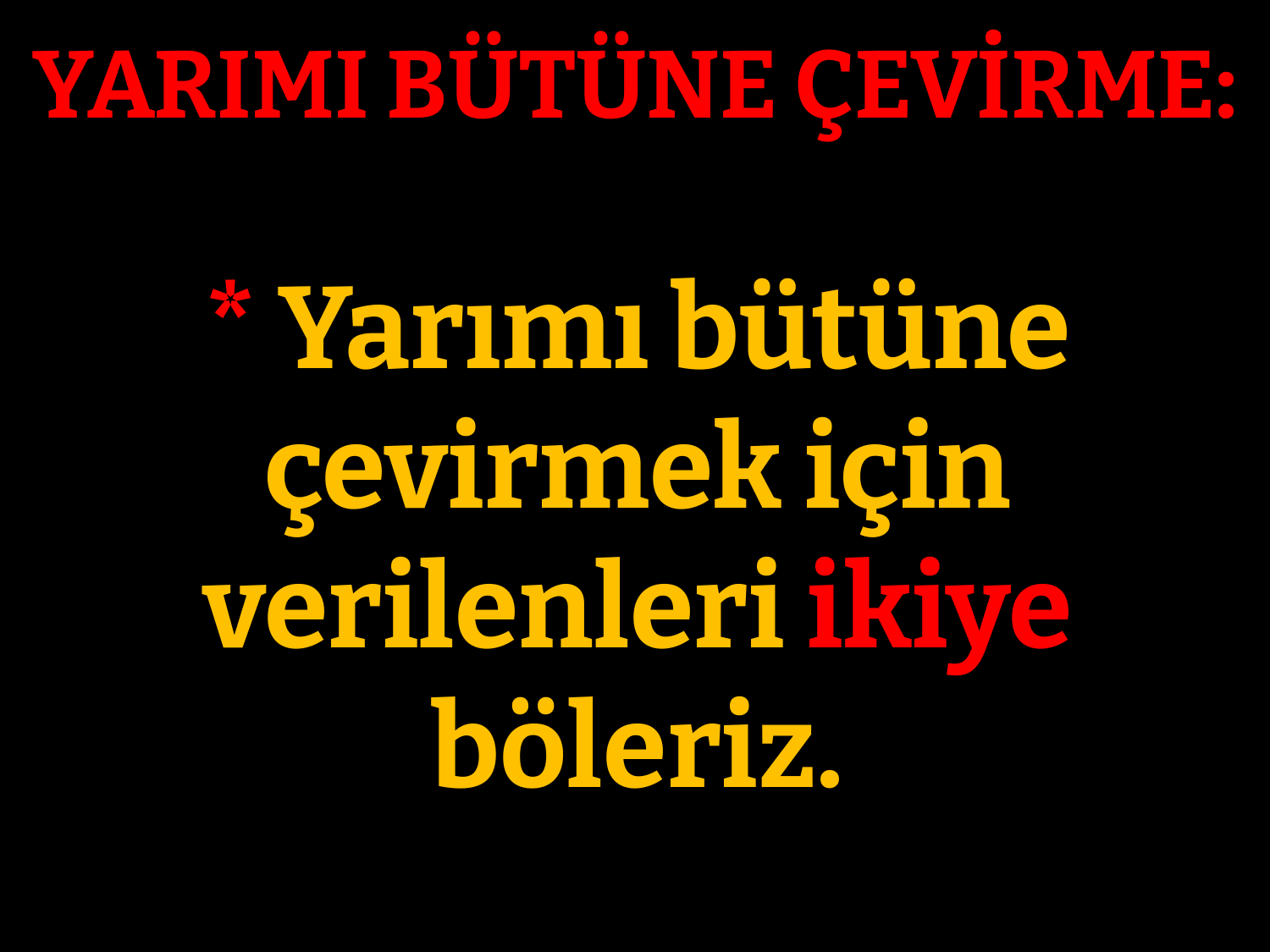

YARIMI BÜTÜNE ÇEVİRME:
* Yarımı bütüne çevirmek için verilenleri ikiye böleriz.